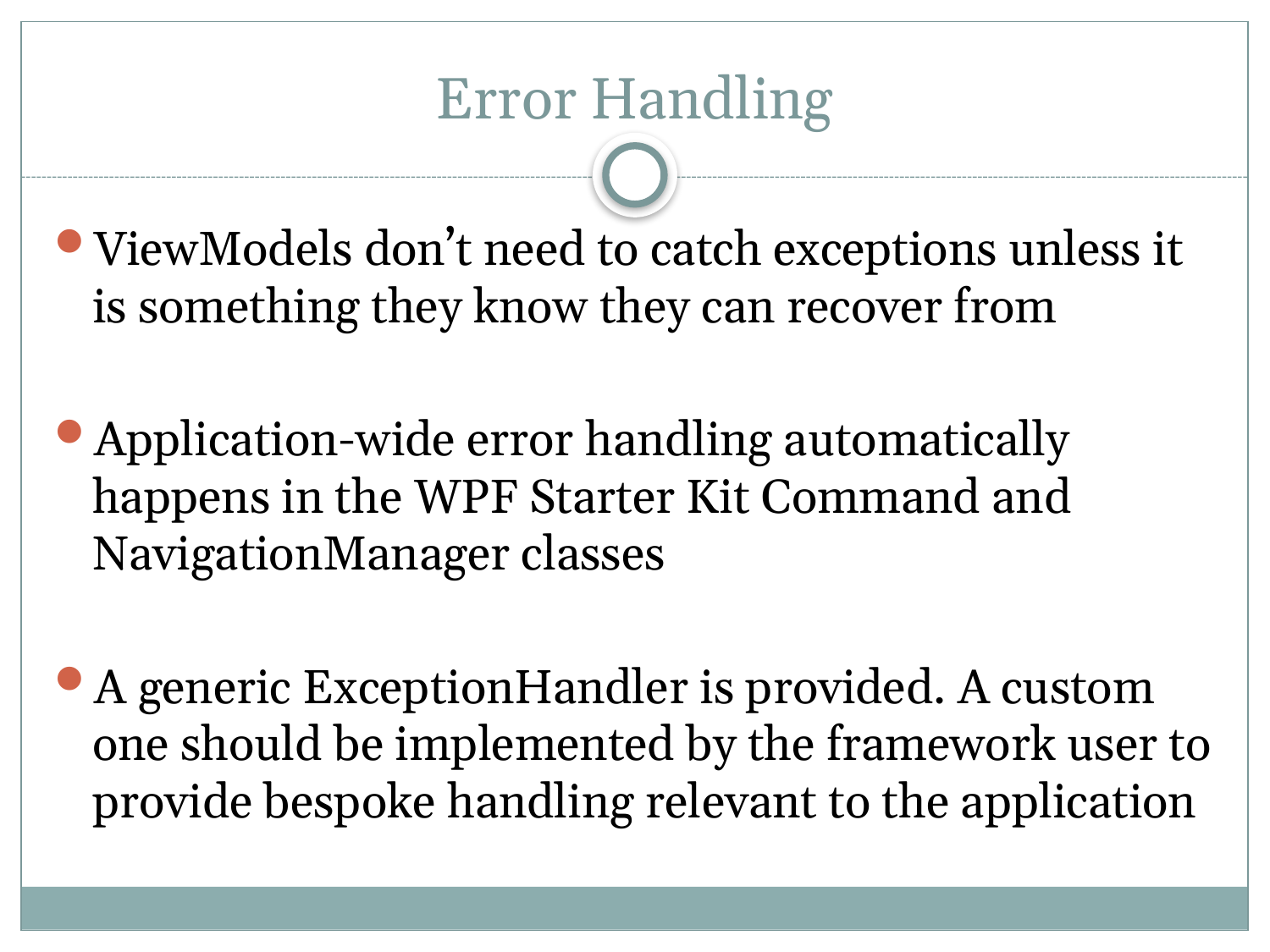

# Error Handling
ViewModels don’t need to catch exceptions unless it is something they know they can recover from

Application-wide error handling automatically happens in the WPF Starter Kit Command and NavigationManager classes

A generic ExceptionHandler is provided. A custom one should be implemented by the framework user to provide bespoke handling relevant to the application